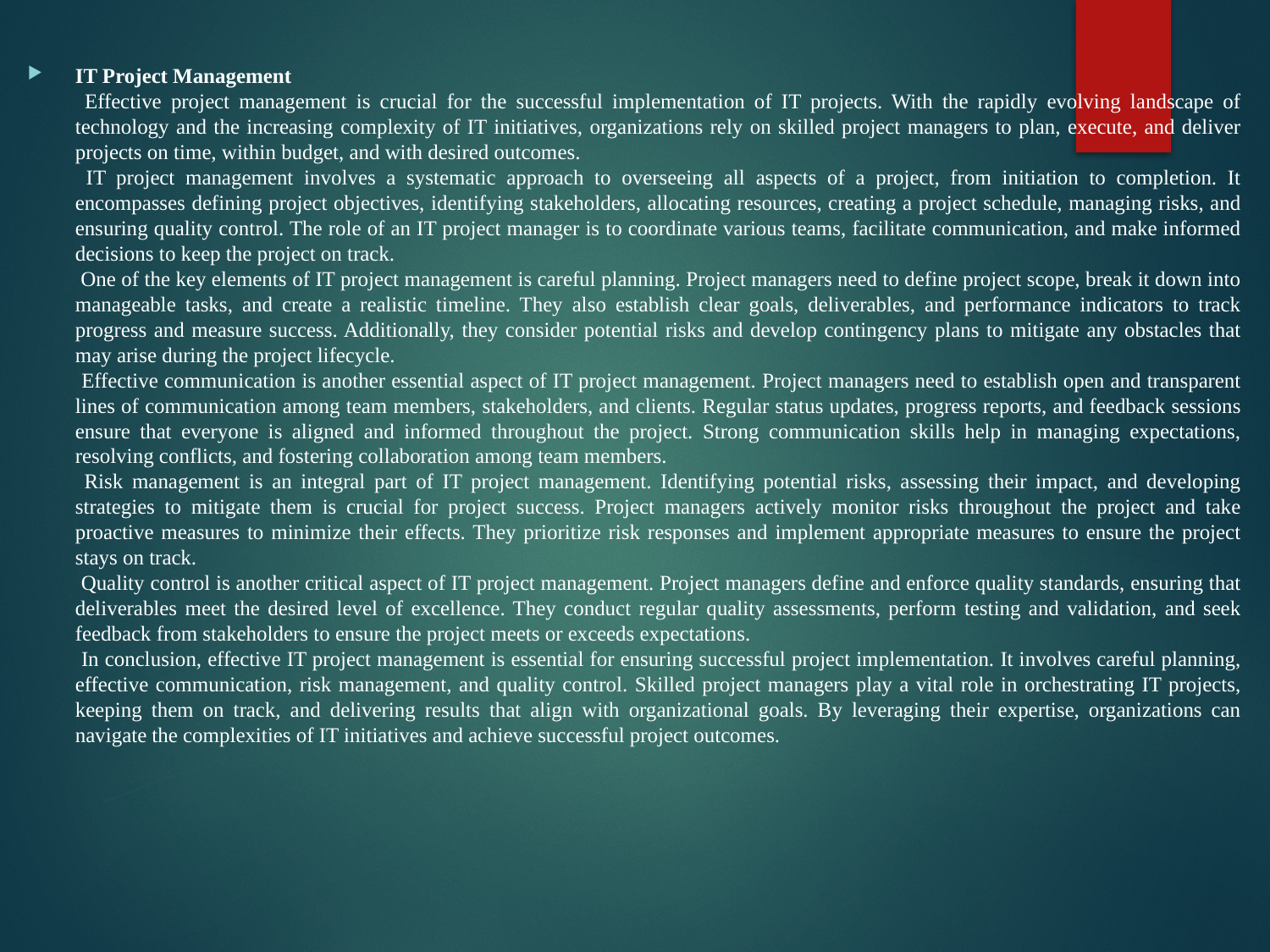

IT Project Management
 Effective project management is crucial for the successful implementation of IT projects. With the rapidly evolving landscape of technology and the increasing complexity of IT initiatives, organizations rely on skilled project managers to plan, execute, and deliver projects on time, within budget, and with desired outcomes.
 IT project management involves a systematic approach to overseeing all aspects of a project, from initiation to completion. It encompasses defining project objectives, identifying stakeholders, allocating resources, creating a project schedule, managing risks, and ensuring quality control. The role of an IT project manager is to coordinate various teams, facilitate communication, and make informed decisions to keep the project on track.
 One of the key elements of IT project management is careful planning. Project managers need to define project scope, break it down into manageable tasks, and create a realistic timeline. They also establish clear goals, deliverables, and performance indicators to track progress and measure success. Additionally, they consider potential risks and develop contingency plans to mitigate any obstacles that may arise during the project lifecycle.
 Effective communication is another essential aspect of IT project management. Project managers need to establish open and transparent lines of communication among team members, stakeholders, and clients. Regular status updates, progress reports, and feedback sessions ensure that everyone is aligned and informed throughout the project. Strong communication skills help in managing expectations, resolving conflicts, and fostering collaboration among team members.
 Risk management is an integral part of IT project management. Identifying potential risks, assessing their impact, and developing strategies to mitigate them is crucial for project success. Project managers actively monitor risks throughout the project and take proactive measures to minimize their effects. They prioritize risk responses and implement appropriate measures to ensure the project stays on track.
 Quality control is another critical aspect of IT project management. Project managers define and enforce quality standards, ensuring that deliverables meet the desired level of excellence. They conduct regular quality assessments, perform testing and validation, and seek feedback from stakeholders to ensure the project meets or exceeds expectations.
 In conclusion, effective IT project management is essential for ensuring successful project implementation. It involves careful planning, effective communication, risk management, and quality control. Skilled project managers play a vital role in orchestrating IT projects, keeping them on track, and delivering results that align with organizational goals. By leveraging their expertise, organizations can navigate the complexities of IT initiatives and achieve successful project outcomes.